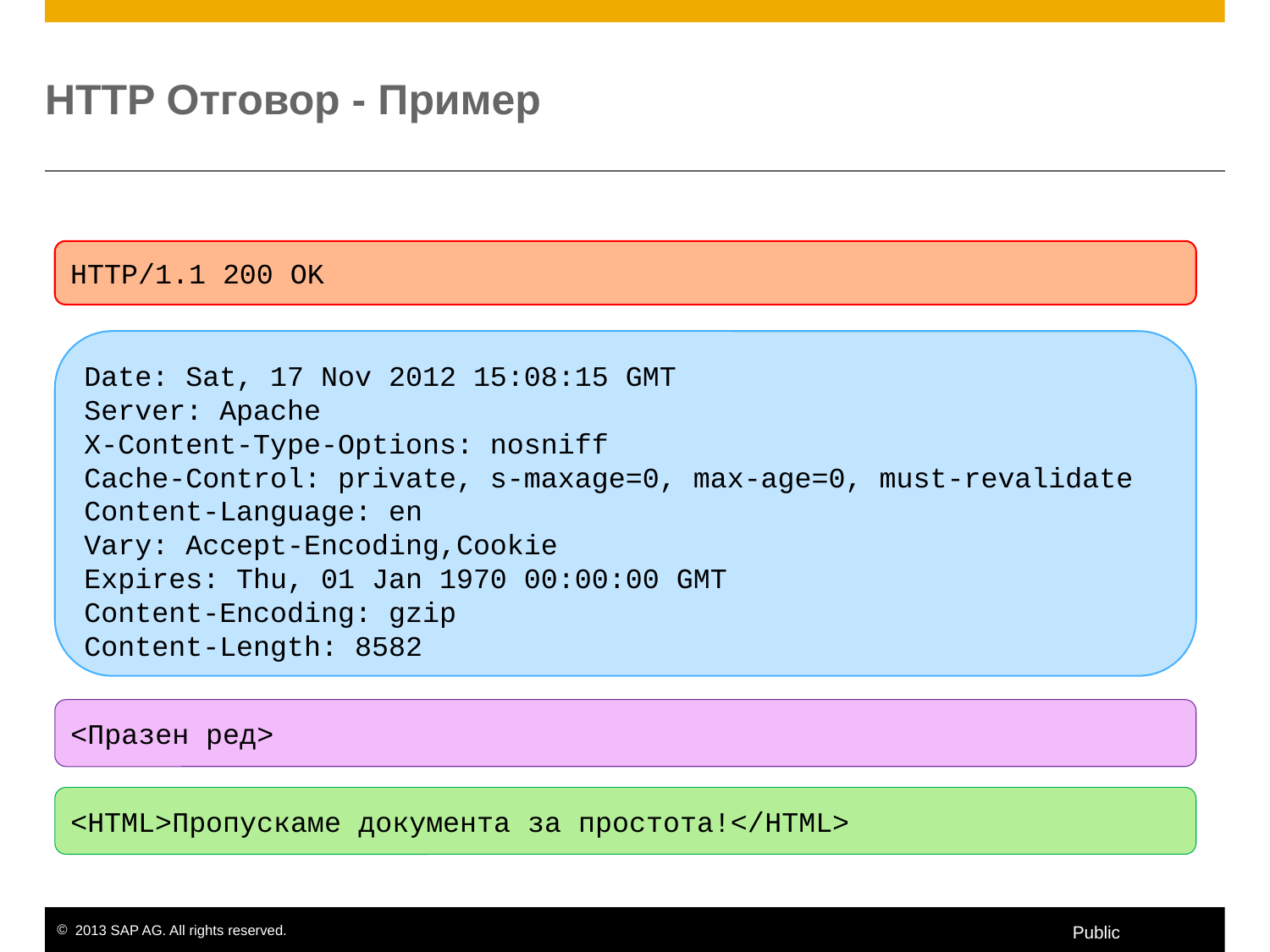

# HTTP Отговор - Пример
HTTP/1.1 200 OK
Date: Sat, 17 Nov 2012 15:08:15 GMT
Server: Apache
X-Content-Type-Options: nosniff
Cache-Control: private, s-maxage=0, max-age=0, must-revalidate
Content-Language: en
Vary: Accept-Encoding,Cookie
Expires: Thu, 01 Jan 1970 00:00:00 GMT
Content-Encoding: gzip
Content-Length: 8582
<Празен ред>
<HTML>Пропускаме документа за простота!</HTML>